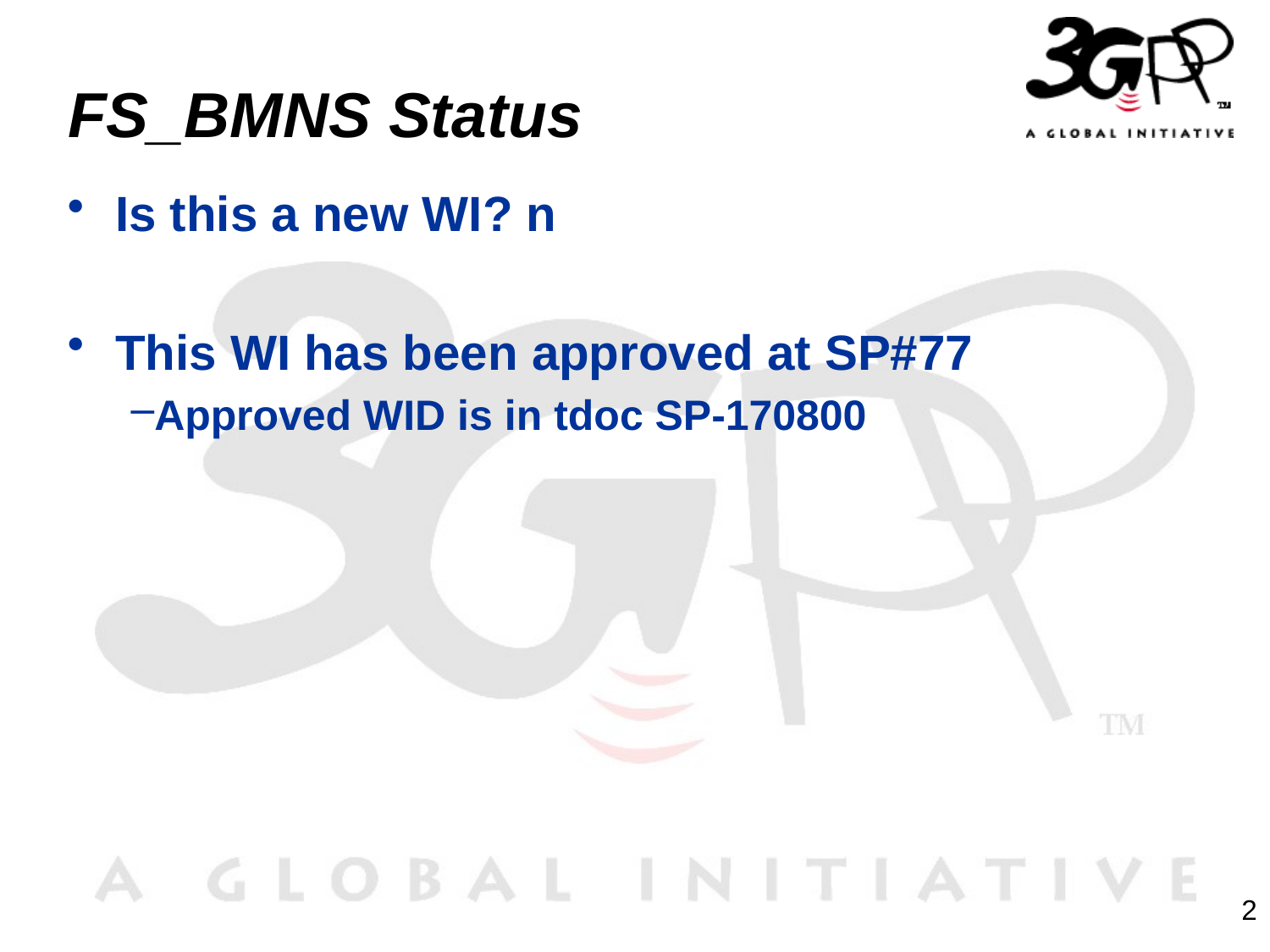

# FS_BMNS Status
Is this a new WI? n

This WI has been approved at SP#77
Approved WID is in tdoc SP-170800
2